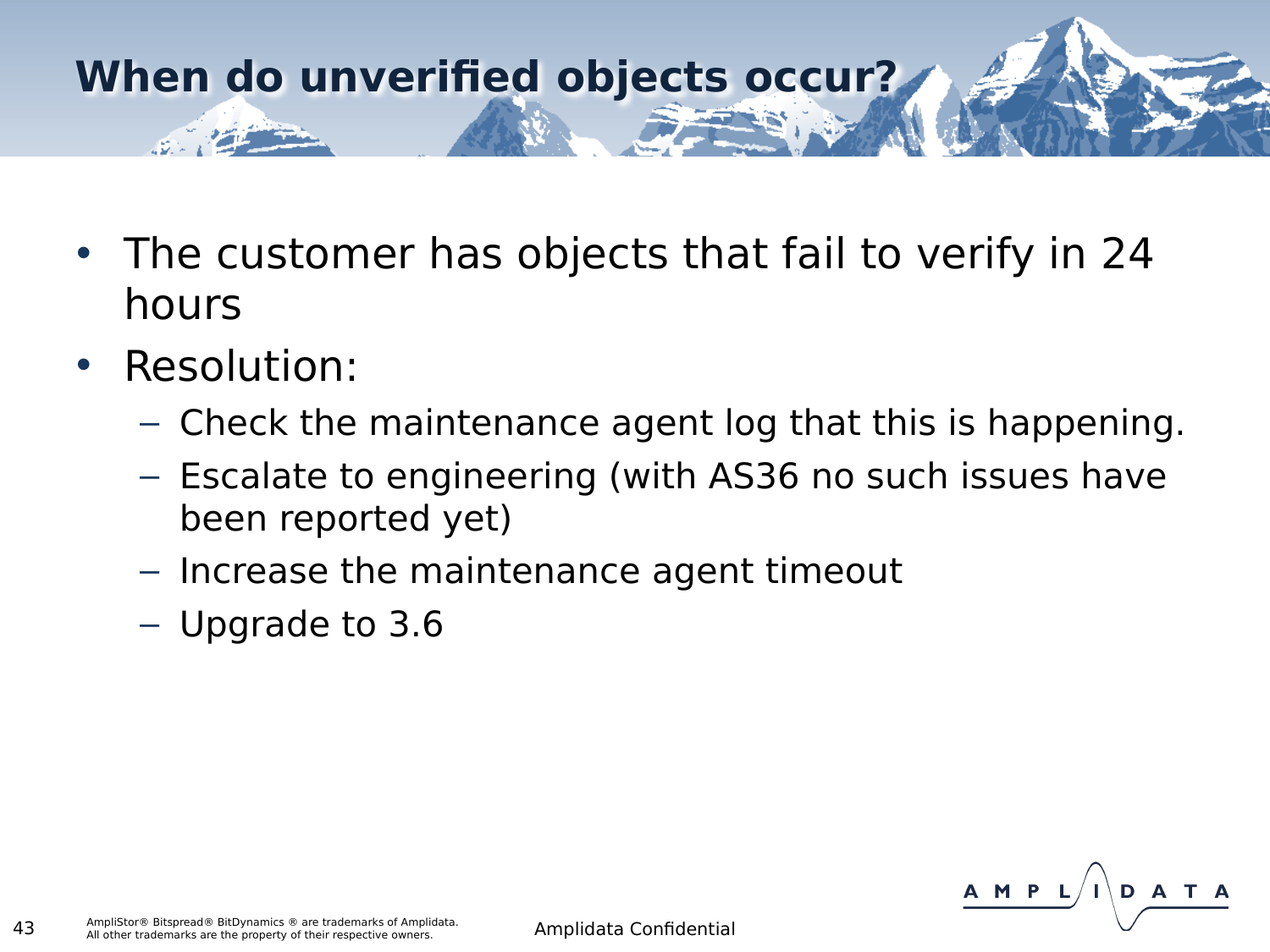

# When do unverified objects occur?
The customer has objects that fail to verify in 24 hours
Resolution:
Check the maintenance agent log that this is happening.
Escalate to engineering (with AS36 no such issues have been reported yet)
Increase the maintenance agent timeout
Upgrade to 3.6

43
Amplidata Confidential